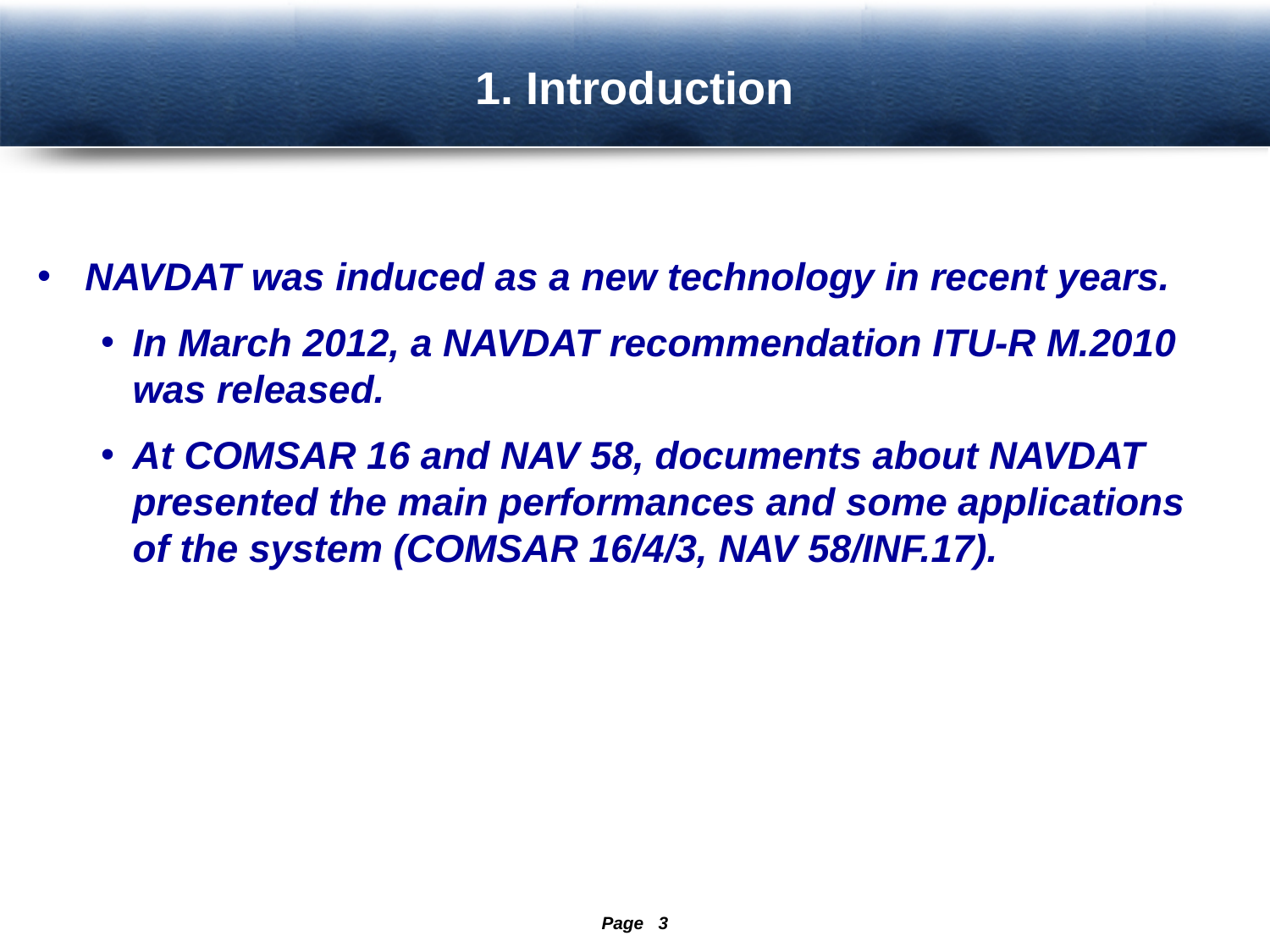

1. Introduction
NAVDAT was induced as a new technology in recent years.
In March 2012, a NAVDAT recommendation ITU-R M.2010 was released.
At COMSAR 16 and NAV 58, documents about NAVDAT presented the main performances and some applications of the system (COMSAR 16/4/3, NAV 58/INF.17).